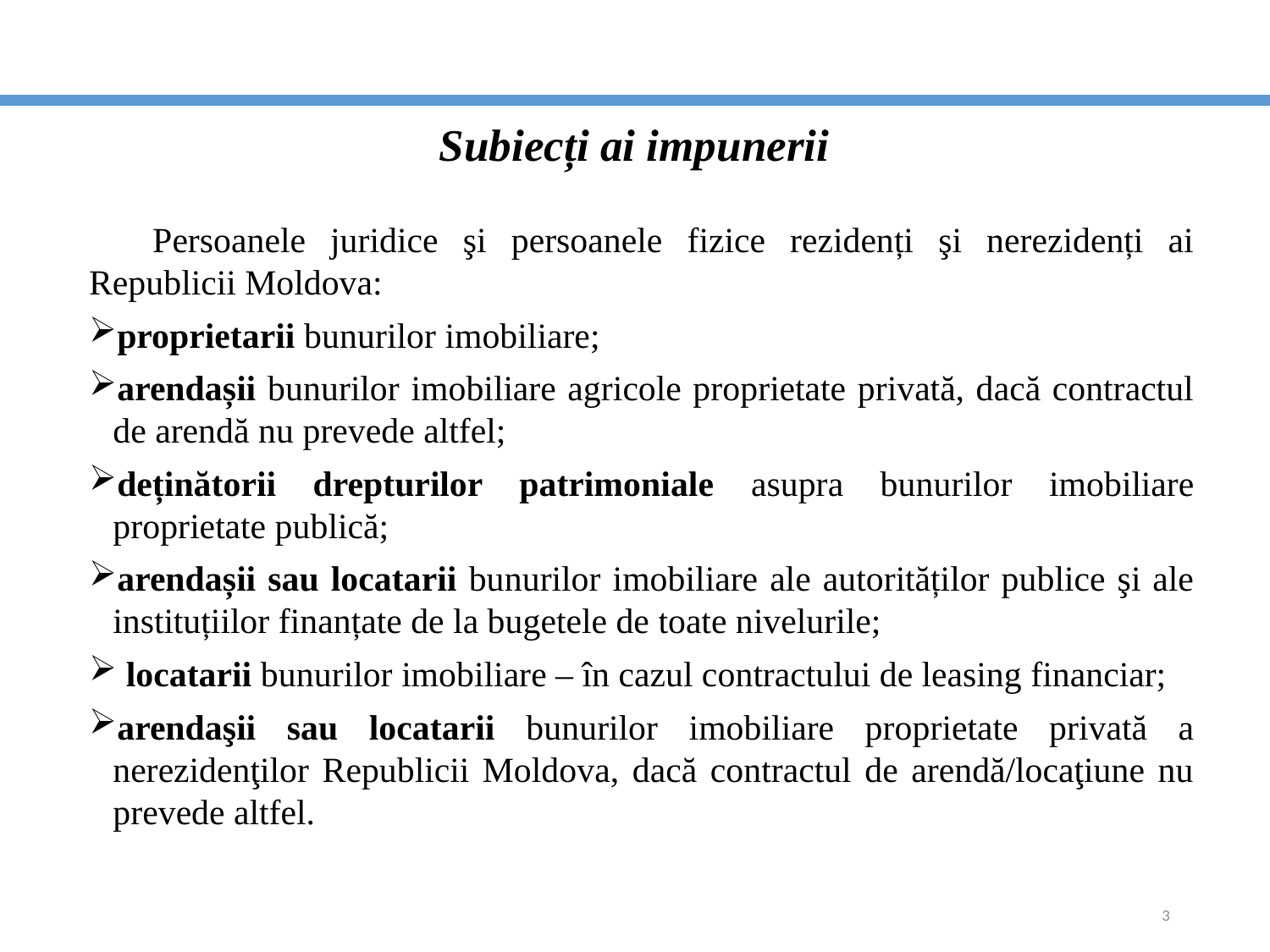

# Subiecți ai impunerii

Persoanele juridice şi persoanele fizice rezidenți şi nerezidenți ai Republicii Moldova:
proprietarii bunurilor imobiliare;
arendașii bunurilor imobiliare agricole proprietate privată, dacă contractul de arendă nu prevede altfel;
deținătorii drepturilor patrimoniale asupra bunurilor imobiliare proprietate publică;
arendașii sau locatarii bunurilor imobiliare ale autorităților publice şi ale instituțiilor finanțate de la bugetele de toate nivelurile;
 locatarii bunurilor imobiliare – în cazul contractului de leasing financiar;
arendaşii sau locatarii bunurilor imobiliare proprietate privată a nerezidenţilor Republicii Moldova, dacă contractul de arendă/locaţiune nu prevede altfel.
3